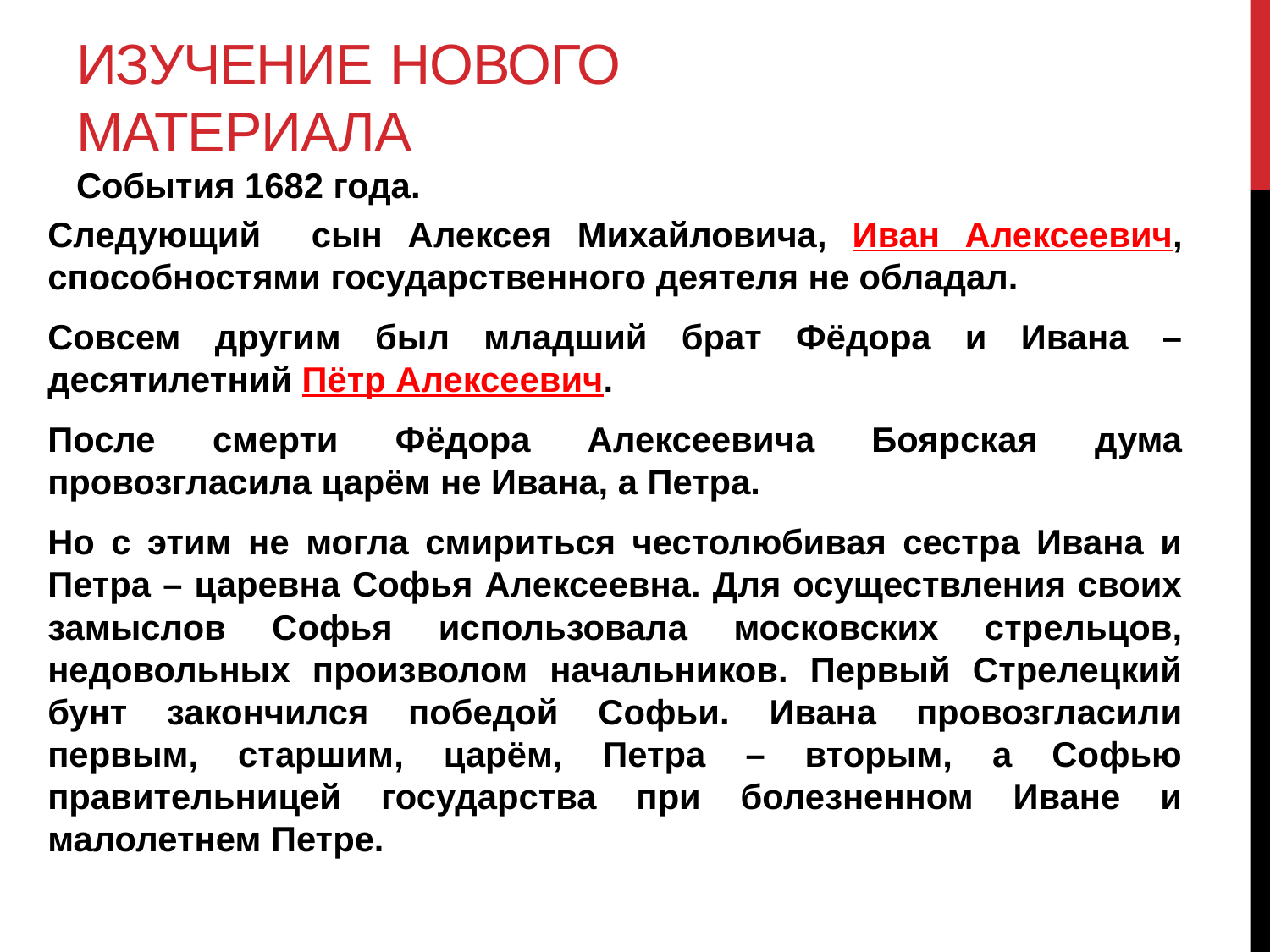

# Изучение нового материала События 1682 года.
Следующий  сын Алексея Михайловича, Иван Алексеевич, способностями государственного деятеля не обладал.
Совсем другим был младший брат Фёдора и Ивана – десятилетний Пётр Алексеевич.
После смерти Фёдора Алексеевича Боярская дума провозгласила царём не Ивана, а Петра.
Но с этим не могла смириться честолюбивая сестра Ивана и Петра – царевна Софья Алексеевна. Для осуществления своих замыслов Софья использовала московских стрельцов, недовольных произволом начальников. Первый Стрелецкий бунт закончился победой Софьи. Ивана провозгласили первым, старшим, царём, Петра – вторым, а Софью правительницей государства при болезненном Иване и малолетнем Петре.